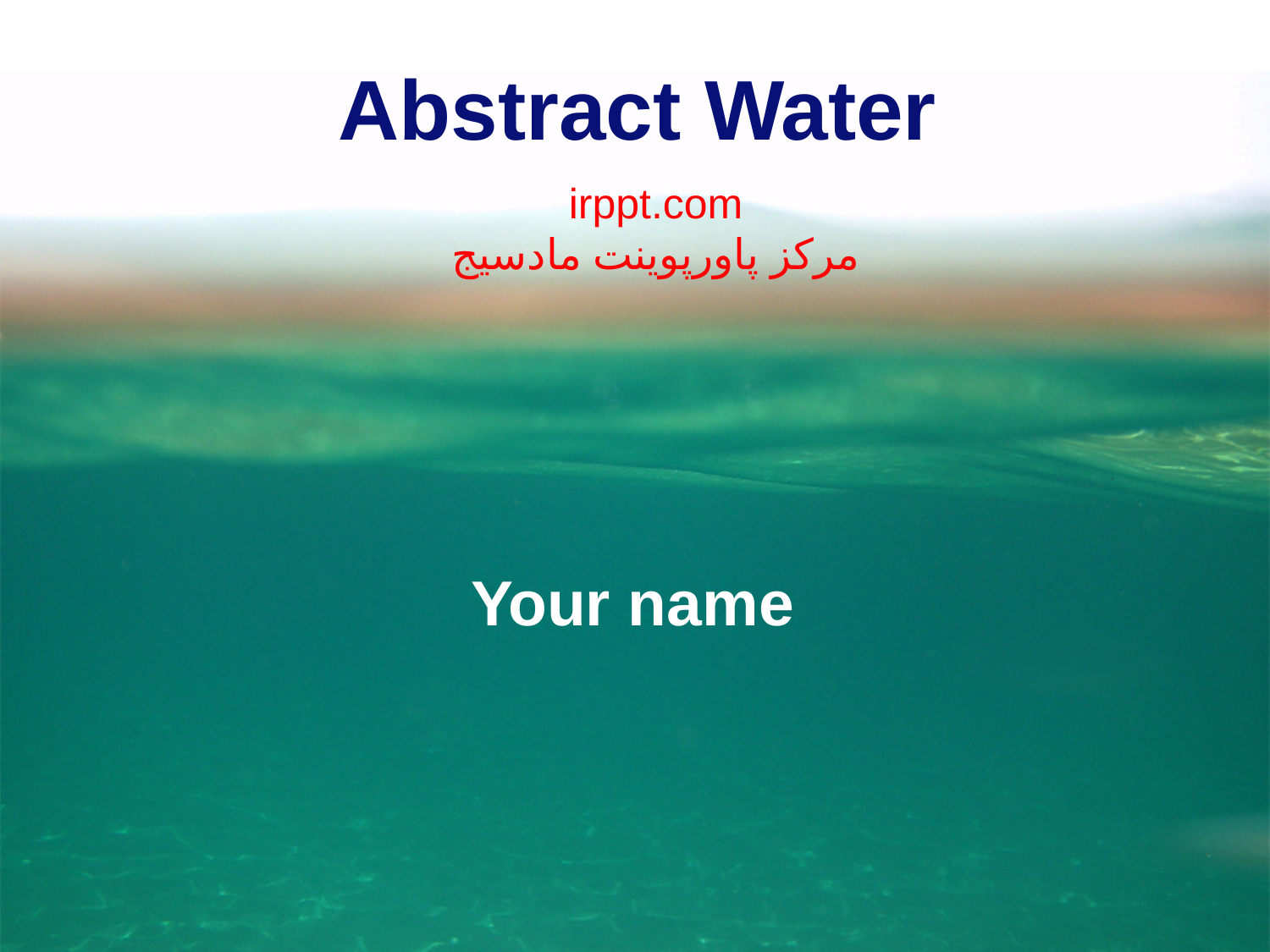

# Abstract Water
irppt.com
مرکز پاورپوینت مادسیج
Your name